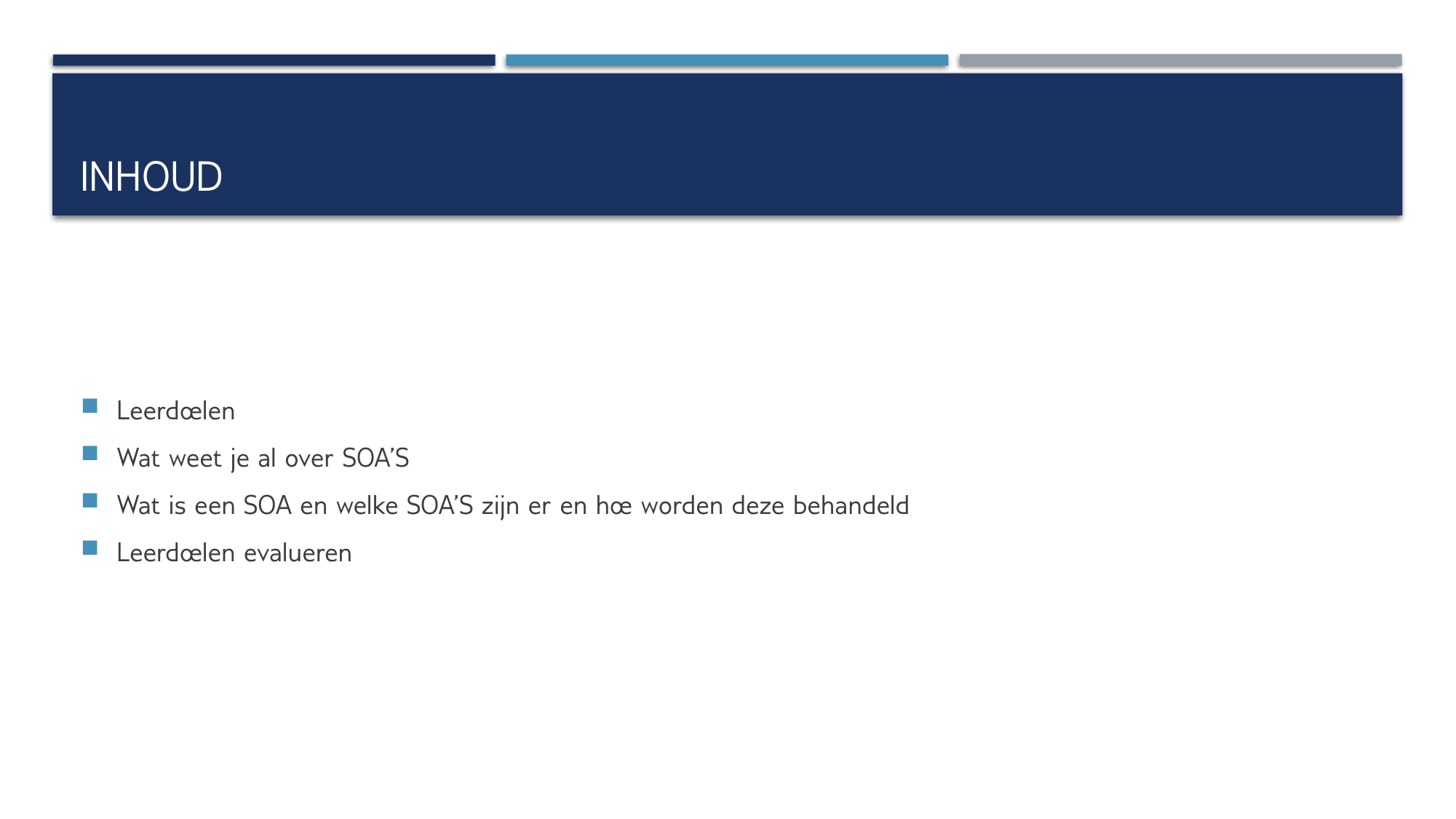

# Inhoud
Leerdoelen
Wat weet je al over SOA’S
Wat is een SOA en welke SOA’S zijn er en hoe worden deze behandeld
Leerdoelen evalueren